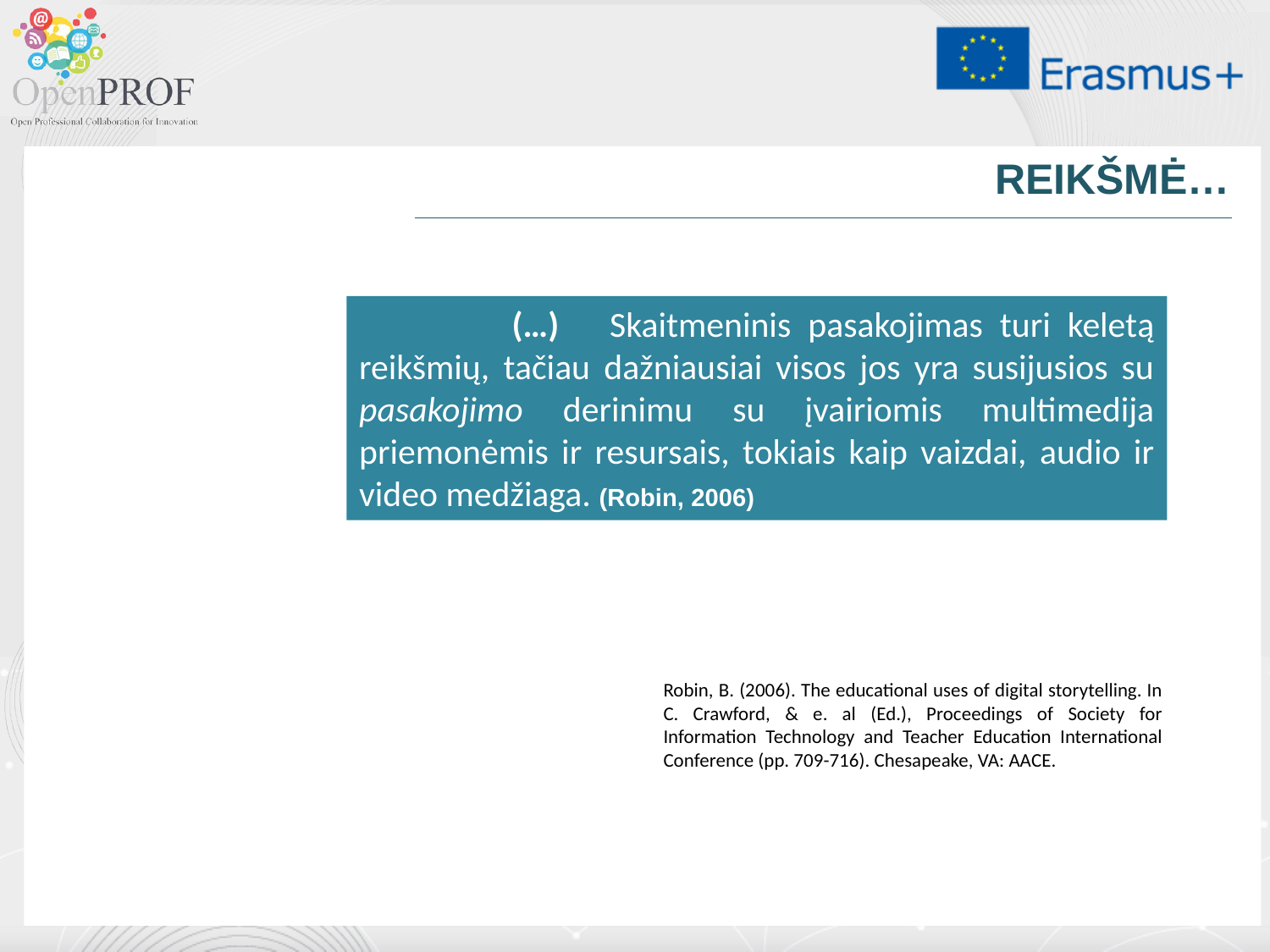

REIKŠMĖ…

“
         (…)   Skaitmeninis pasakojimas turi keletą reikšmių, tačiau dažniausiai visos jos yra susijusios su pasakojimo derinimu su įvairiomis multimedija priemonėmis ir resursais, tokiais kaip vaizdai, audio ir video medžiaga. (Robin, 2006)
Robin, B. (2006). The educational uses of digital storytelling. In C. Crawford, & e. al (Ed.), Proceedings of Society for Information Technology and Teacher Education International Conference (pp. 709-716). Chesapeake, VA: AACE.